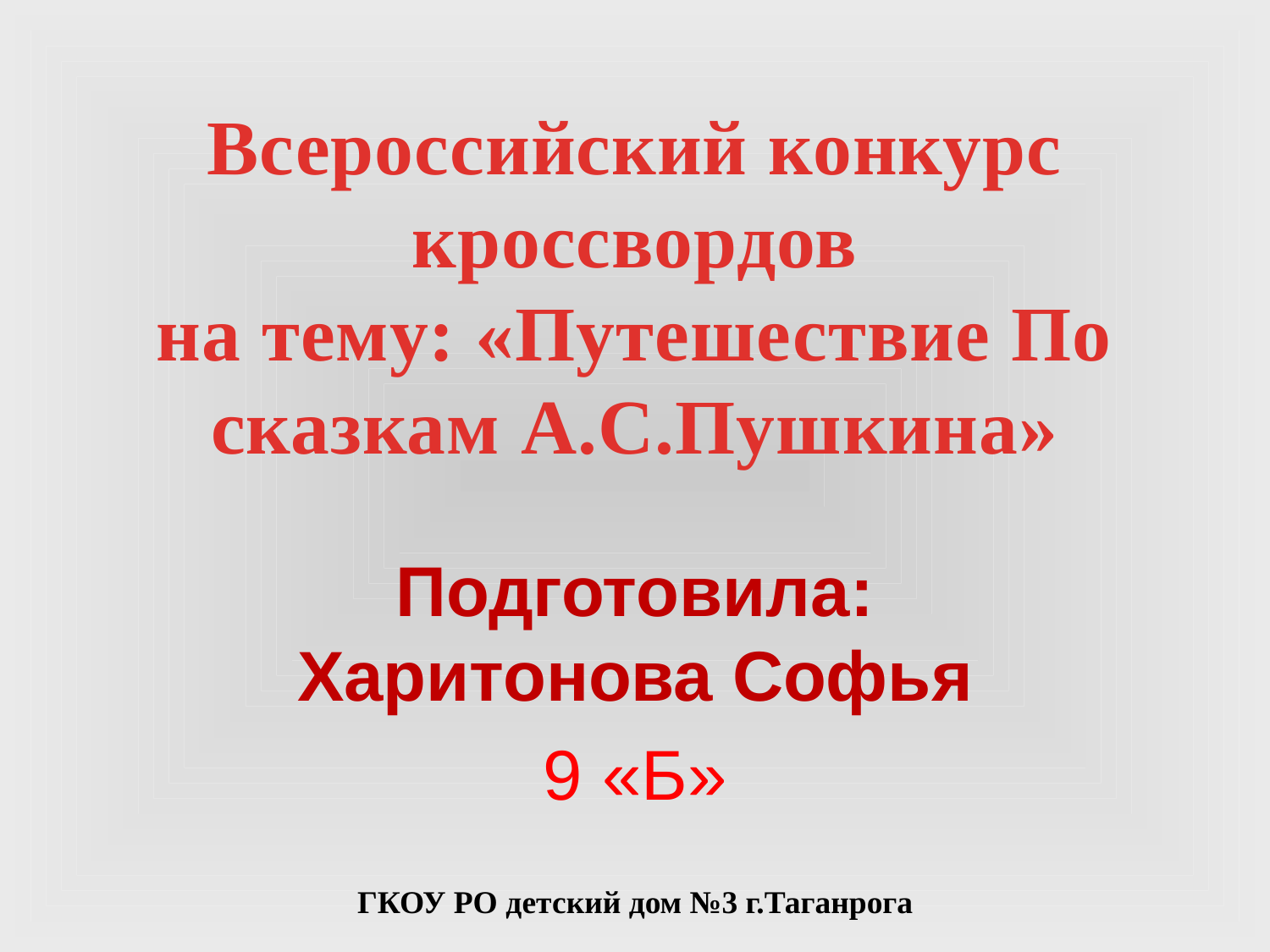

# Всероссийский конкурс кроссвордов на тему: «Путешествие По сказкам А.С.Пушкина»
Подготовила: Харитонова Софья
9 «Б»
ГКОУ РО детский дом №3 г.Таганрога